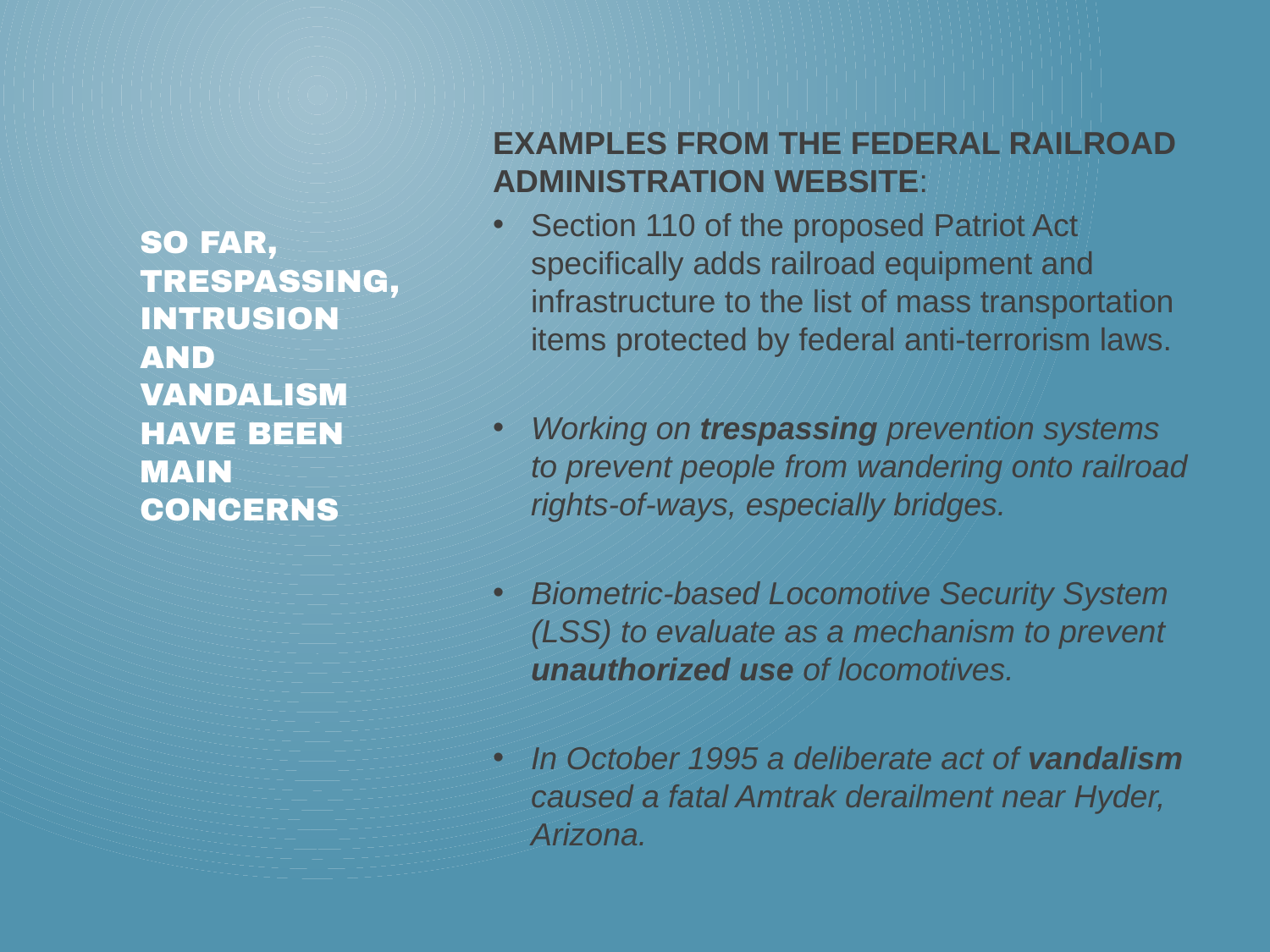

EXAMPLES FROM THE FEDERAL RAILROAD ADMINISTRATION WEBSITE:
Section 110 of the proposed Patriot Act specifically adds railroad equipment and infrastructure to the list of mass transportation items protected by federal anti-terrorism laws.

Working on trespassing prevention systems to prevent people from wandering onto railroad rights-of-ways, especially bridges.

Biometric-based Locomotive Security System (LSS) to evaluate as a mechanism to prevent unauthorized use of locomotives.

In October 1995 a deliberate act of vandalism caused a fatal Amtrak derailment near Hyder, Arizona.

# So far, trespassing, intrusion and vandalism have been main concerns